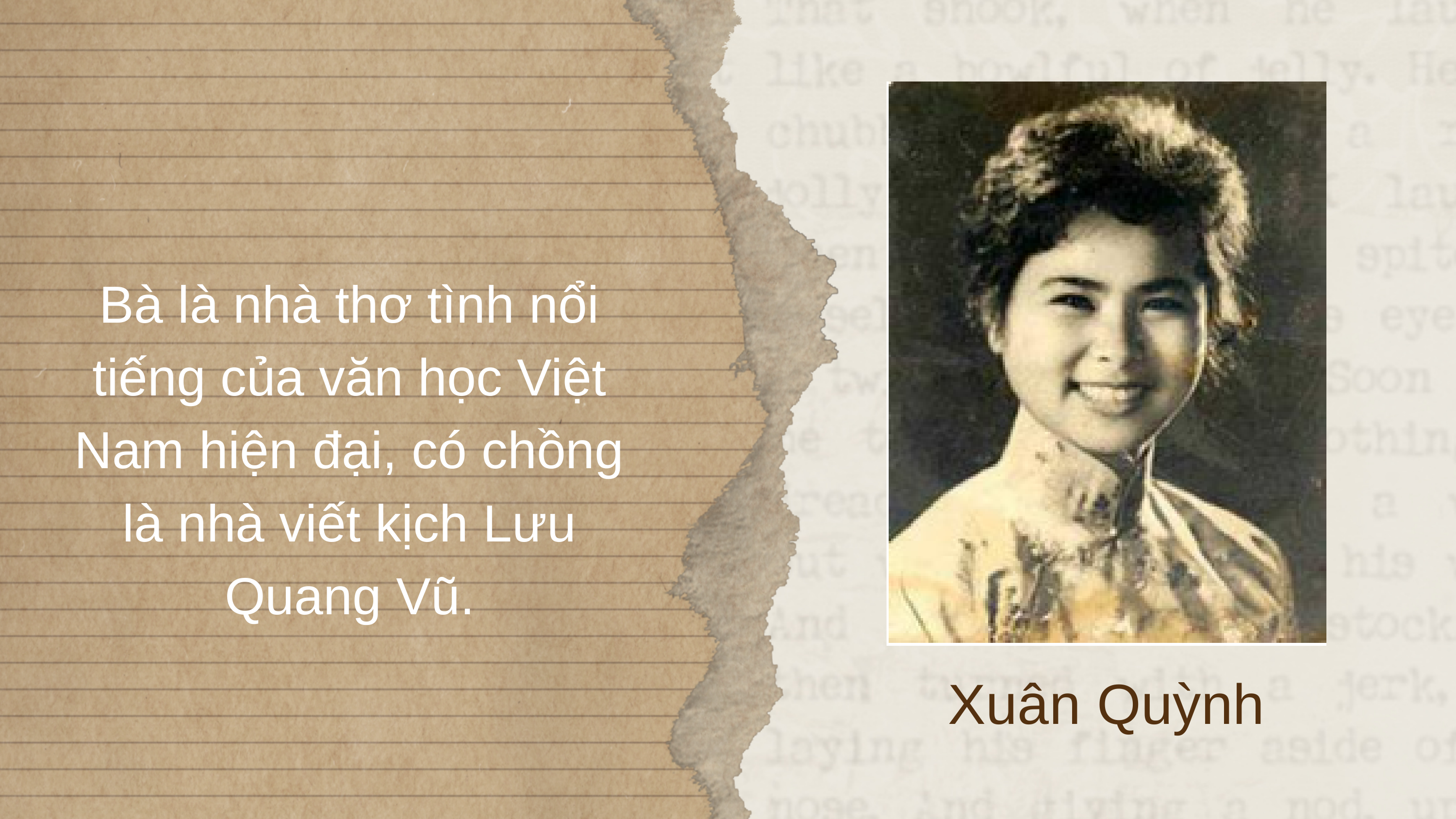

Bà là nhà thơ tình nổi tiếng của văn học Việt Nam hiện đại, có chồng là nhà viết kịch Lưu Quang Vũ.
Xuân Quỳnh